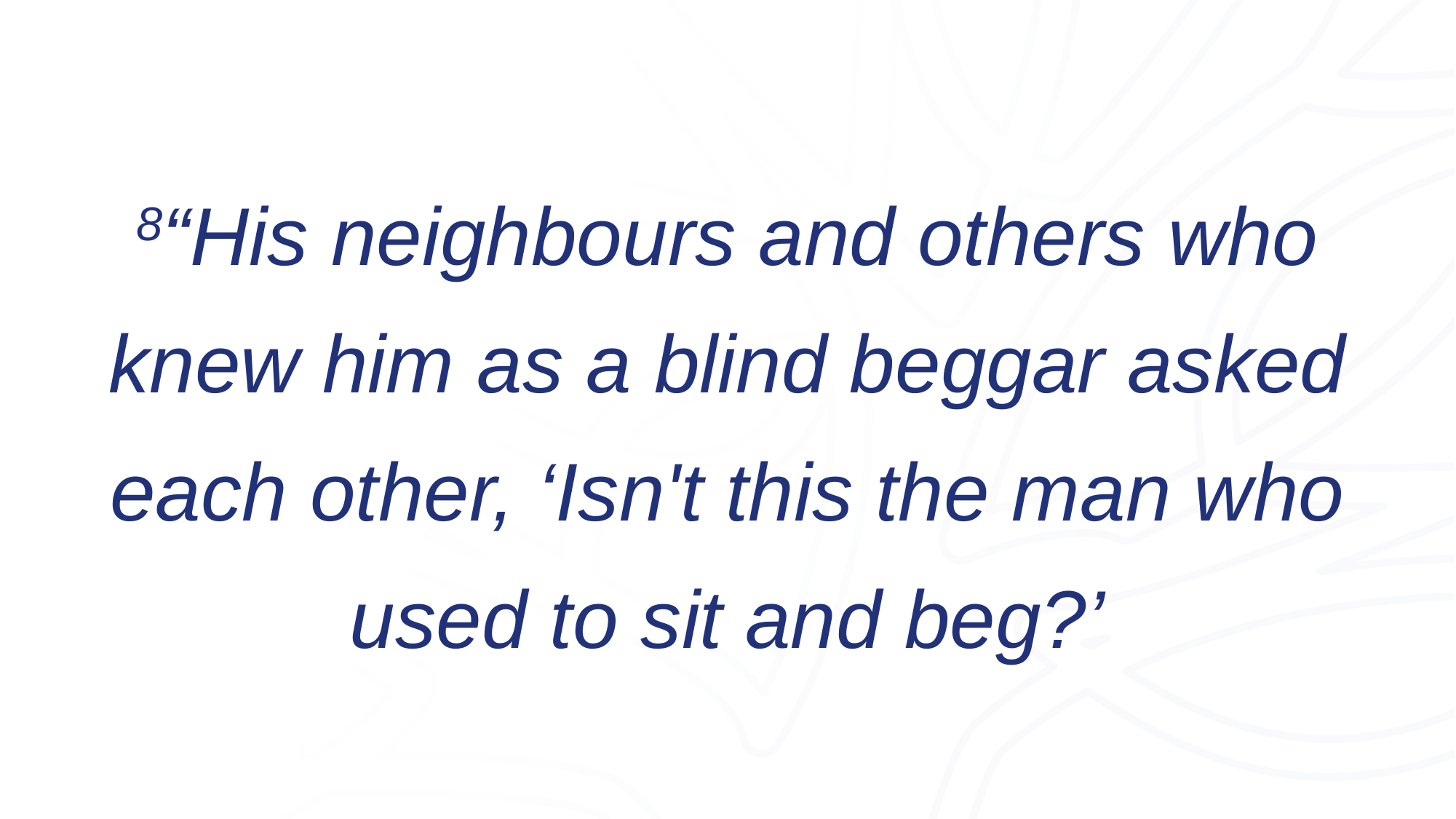

# 8“His neighbours and others who knew him as a blind beggar asked each other, ‘Isn't this the man who used to sit and beg?’